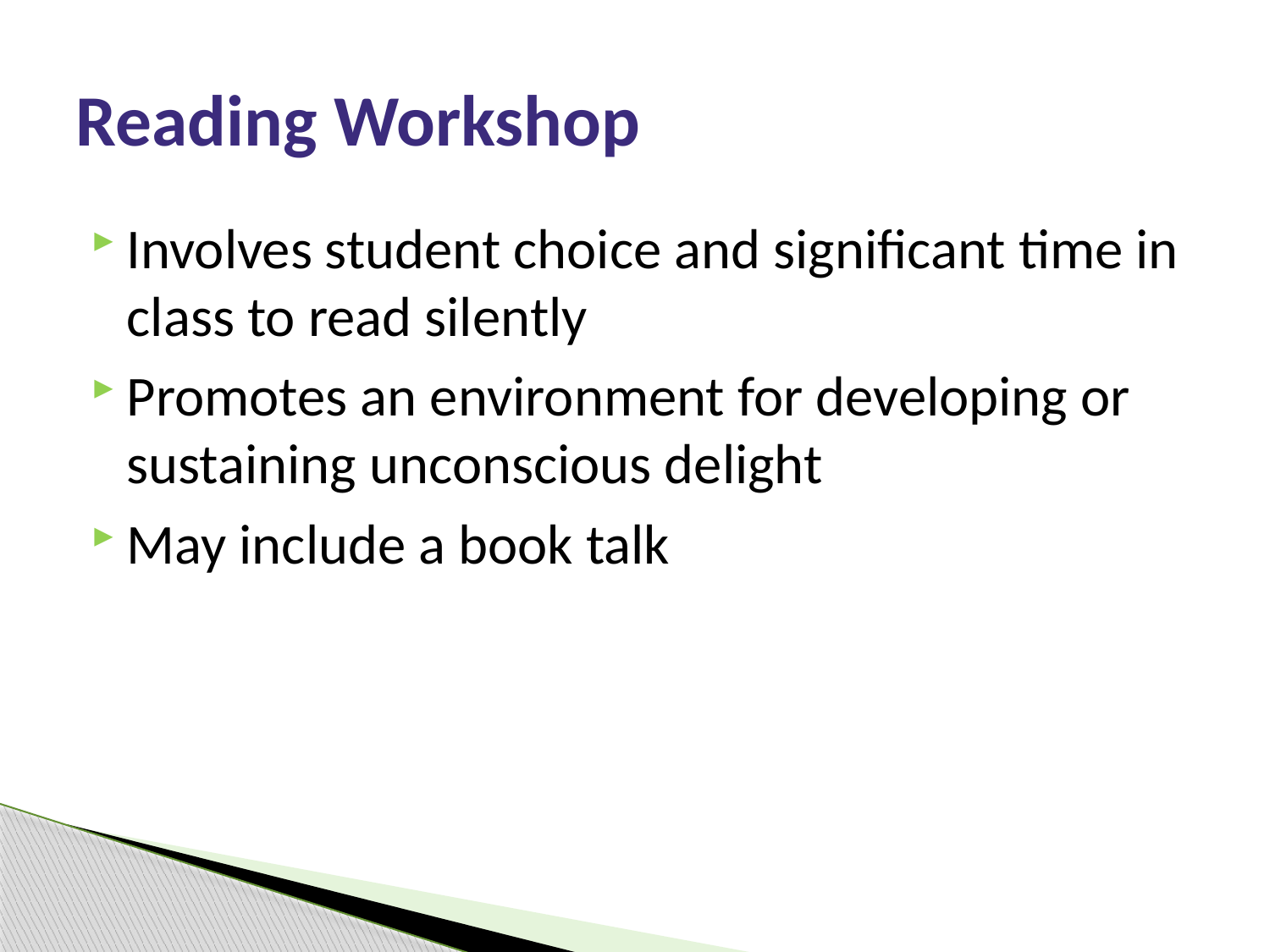

# Reading Workshop
Involves student choice and significant time in class to read silently
Promotes an environment for developing or sustaining unconscious delight
May include a book talk